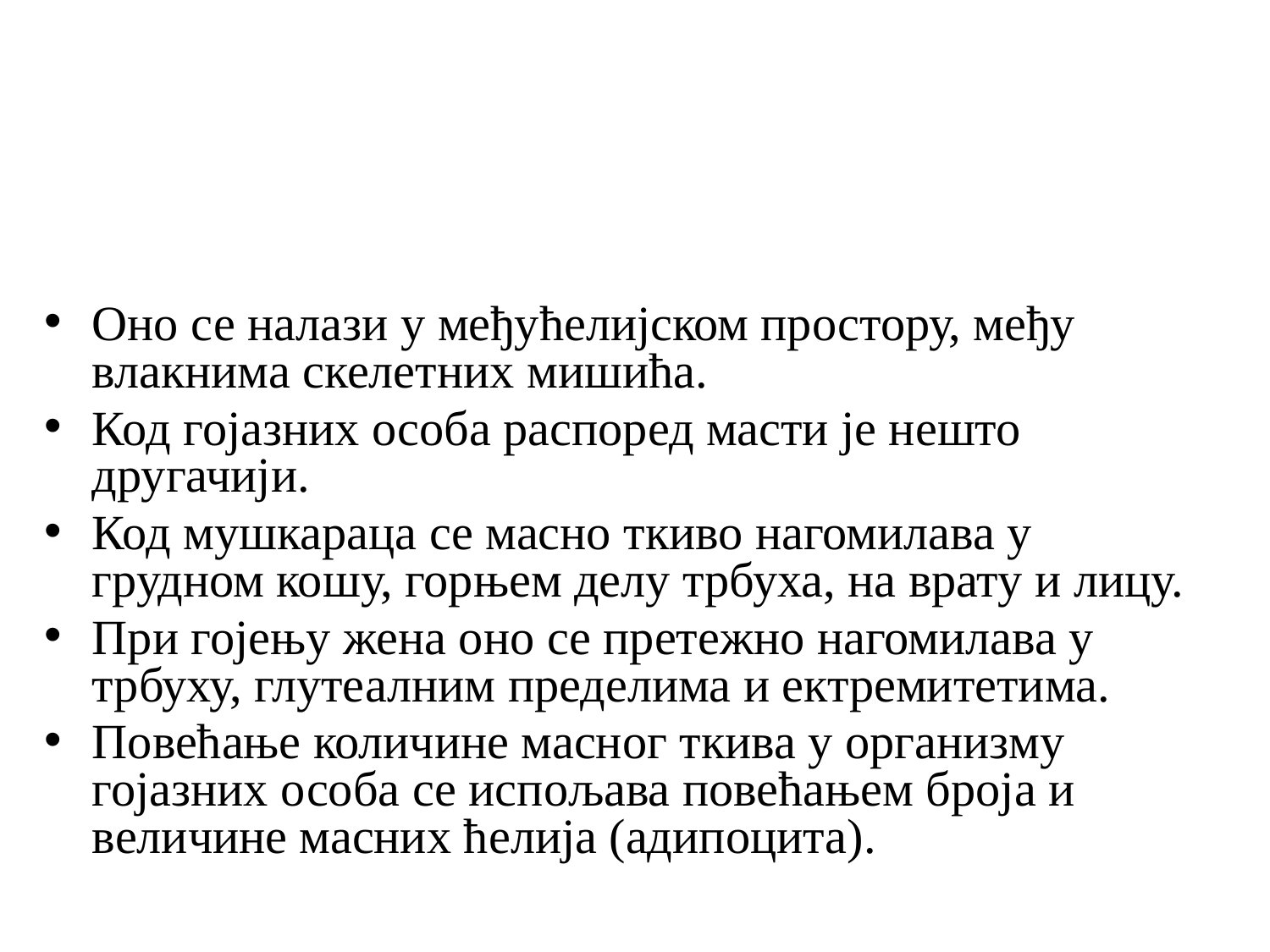

Оно се налази у међућелијском простору, међу влакнима скелетних мишића.
Код гојазних особа распоред масти је нешто другачији.
Код мушкараца се масно ткиво нагомилава у грудном кошу, горњем делу трбуха, на врату и лицу.
При гојењу жена оно се претежно нагомилава у трбуху, глутеалним пределима и ектремитетима.
Повећање количине масног ткива у организму гојазних особа се испољава повећањем броја и величине масних ћелија (адипоцита).